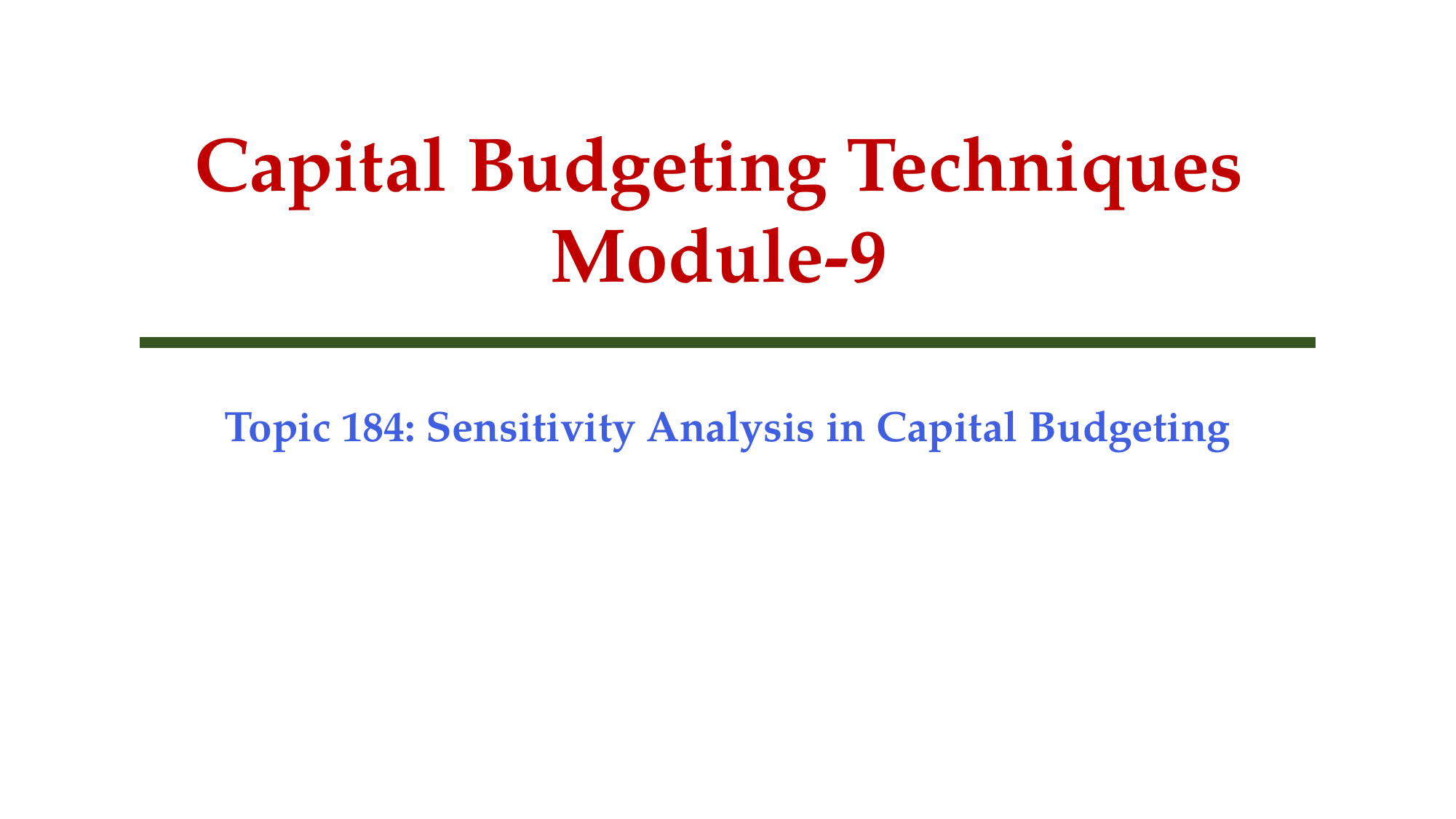

Capital Budgeting Techniques
Module-9
Topic 184: Sensitivity Analysis in Capital Budgeting